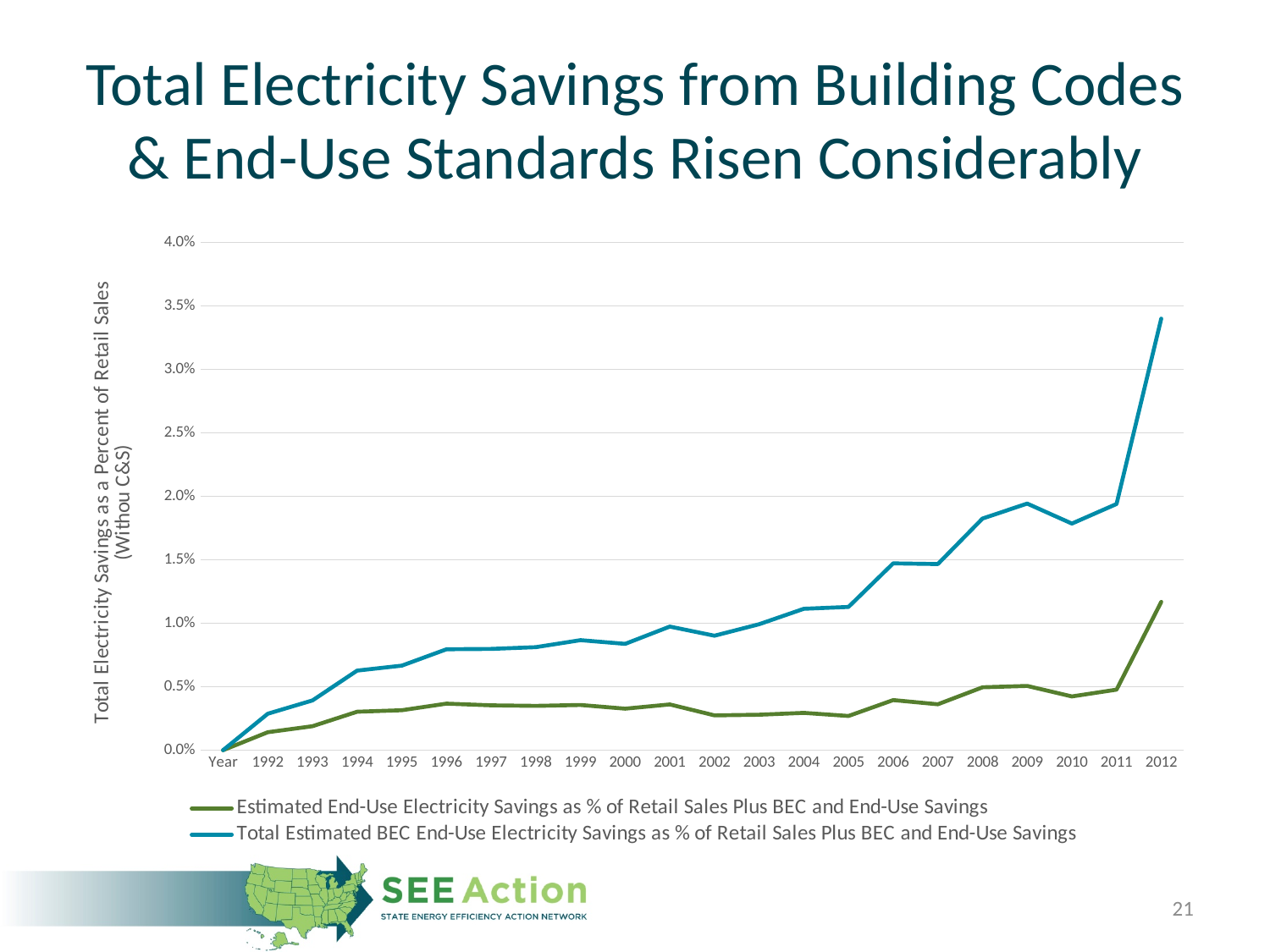

# Total Electricity Savings from Building Codes & End-Use Standards Risen Considerably

### Chart

| Category | Estimated End-Use Electricity Savings as % of Retail Sales Plus BEC and End-Use Savings | Total Estimated BEC End-Use Electricity Savings as % of Retail Sales Plus BEC and End-Use Savings |
|---|---|---|
| Year | 0.0 | 0.0 |
| 1992 | 0.0014130507934064652 | 0.0014553708681515544 |
| 1993 | 0.001883156886894575 | 0.002034301939767491 |
| 1994 | 0.0030258445297196915 | 0.003242682756991236 |
| 1995 | 0.0031451106202390485 | 0.003514135248936378 |
| 1996 | 0.0036652007617435723 | 0.0042850841951185895 |
| 1997 | 0.0035290135399003017 | 0.004447206141178102 |
| 1998 | 0.0034883472869892958 | 0.004625261020537453 |
| 1999 | 0.0035583409099467157 | 0.005109471480364212 |
| 2000 | 0.003266143693813749 | 0.005110174233958623 |
| 2001 | 0.0036028825034667054 | 0.006135566564273625 |
| 2002 | 0.002739422328468851 | 0.006278052448406134 |
| 2003 | 0.0027888821784200647 | 0.007134378936853056 |
| 2004 | 0.002937559583503142 | 0.008204050140572348 |
| 2005 | 0.0026909710287637643 | 0.00859304092750041 |
| 2006 | 0.0039441716310028045 | 0.010778007500190624 |
| 2007 | 0.003613691995683878 | 0.011052846010918719 |
| 2008 | 0.004953587445683256 | 0.01330408585512576 |
| 2009 | 0.00506073571326015 | 0.014374155113742697 |
| 2010 | 0.0042308366221864785 | 0.01362659002497687 |
| 2011 | 0.00476676994111223 | 0.01463533498136041 |
| 2012 | 0.011679774262917603 | 0.022331063669132394 |
21